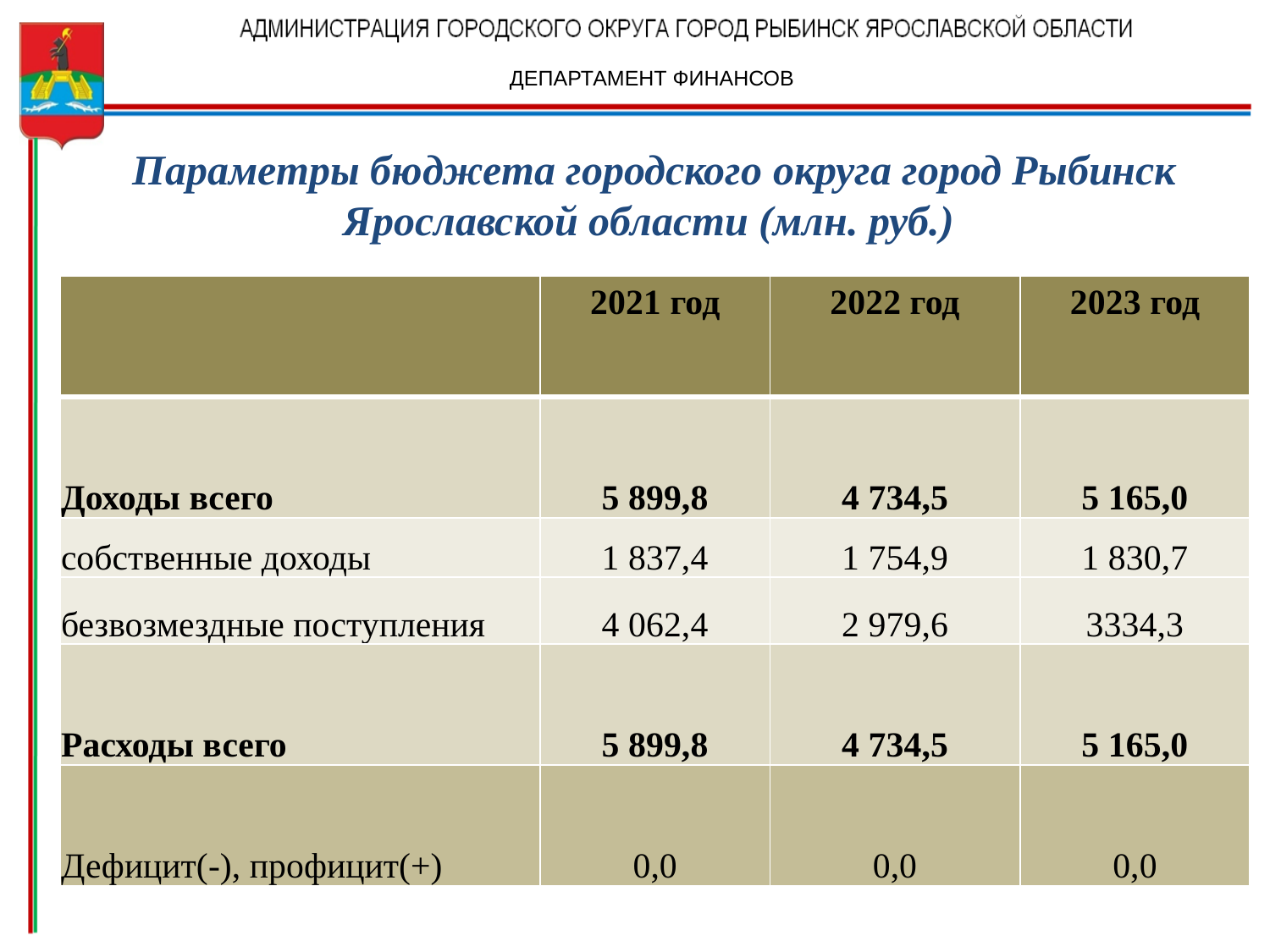

ДЕПАРТАМЕНТ ФИНАНСОВ
Параметры бюджета городского округа город Рыбинск Ярославской области (млн. руб.)
|  | 2021 год | 2022 год | 2023 год |
| --- | --- | --- | --- |
| Доходы всего | 5 899,8 | 4 734,5 | 5 165,0 |
| собственные доходы | 1 837,4 | 1 754,9 | 1 830,7 |
| безвозмездные поступления | 4 062,4 | 2 979,6 | 3334,3 |
| Расходы всего | 5 899,8 | 4 734,5 | 5 165,0 |
| Дефицит(-), профицит(+) | 0,0 | 0,0 | 0,0 |